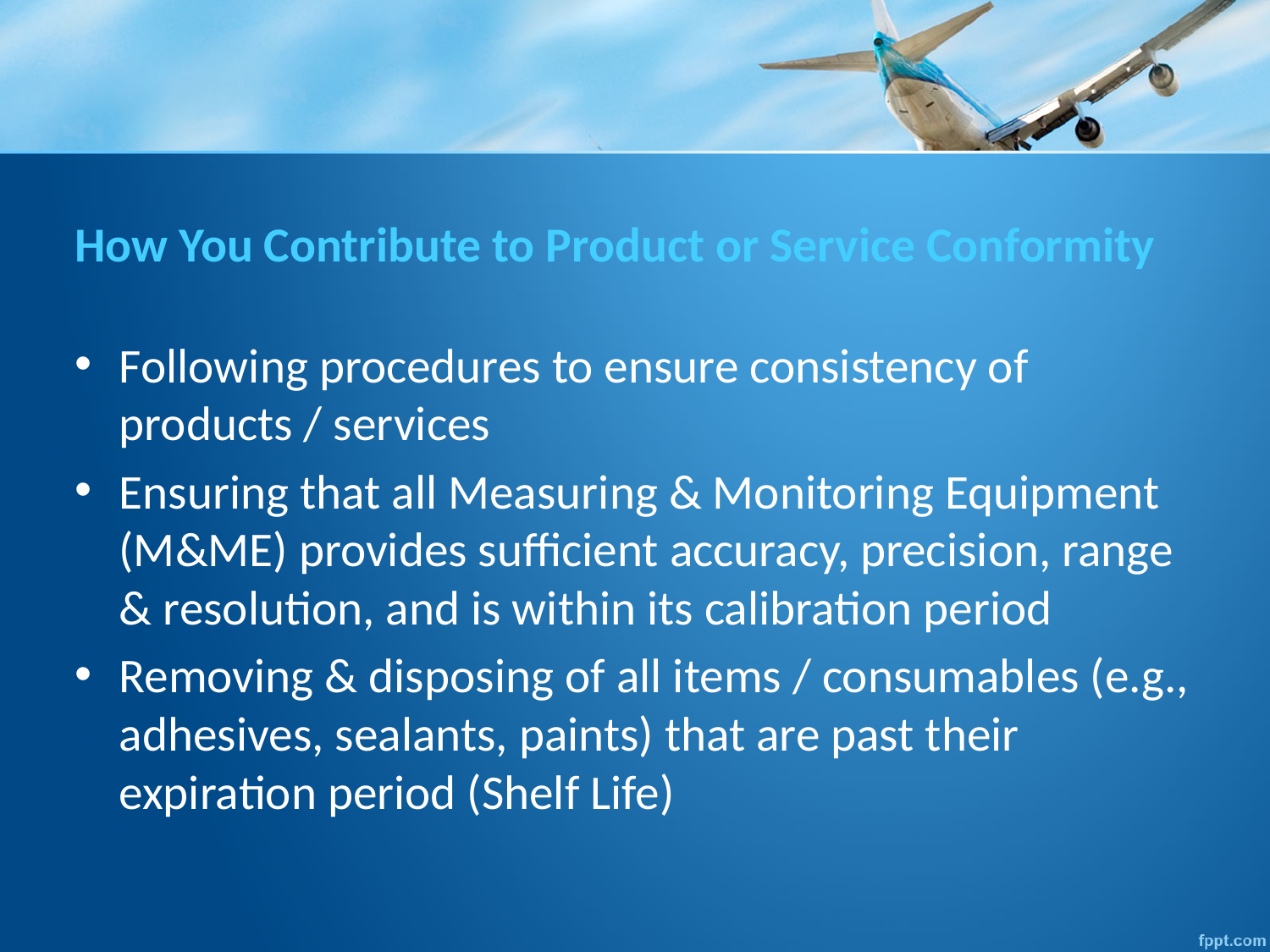

# How You Contribute to Product or Service Conformity
Following procedures to ensure consistency of products / services
Ensuring that all Measuring & Monitoring Equipment (M&ME) provides sufficient accuracy, precision, range & resolution, and is within its calibration period
Removing & disposing of all items / consumables (e.g., adhesives, sealants, paints) that are past their expiration period (Shelf Life)